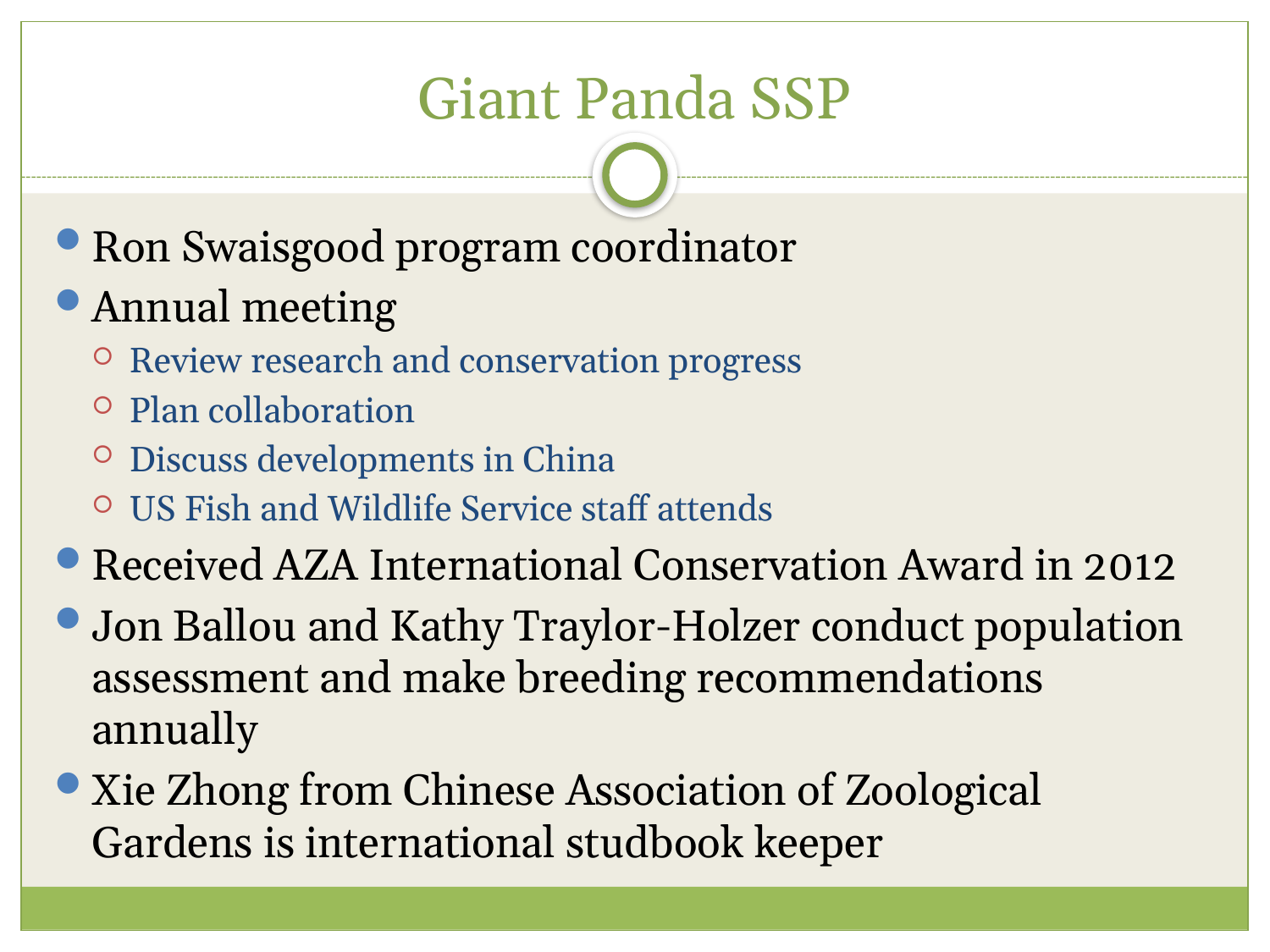

# Giant Panda SSP
Ron Swaisgood program coordinator
Annual meeting
Review research and conservation progress
Plan collaboration
Discuss developments in China
US Fish and Wildlife Service staff attends
Received AZA International Conservation Award in 2012
Jon Ballou and Kathy Traylor-Holzer conduct population assessment and make breeding recommendations annually
Xie Zhong from Chinese Association of Zoological Gardens is international studbook keeper